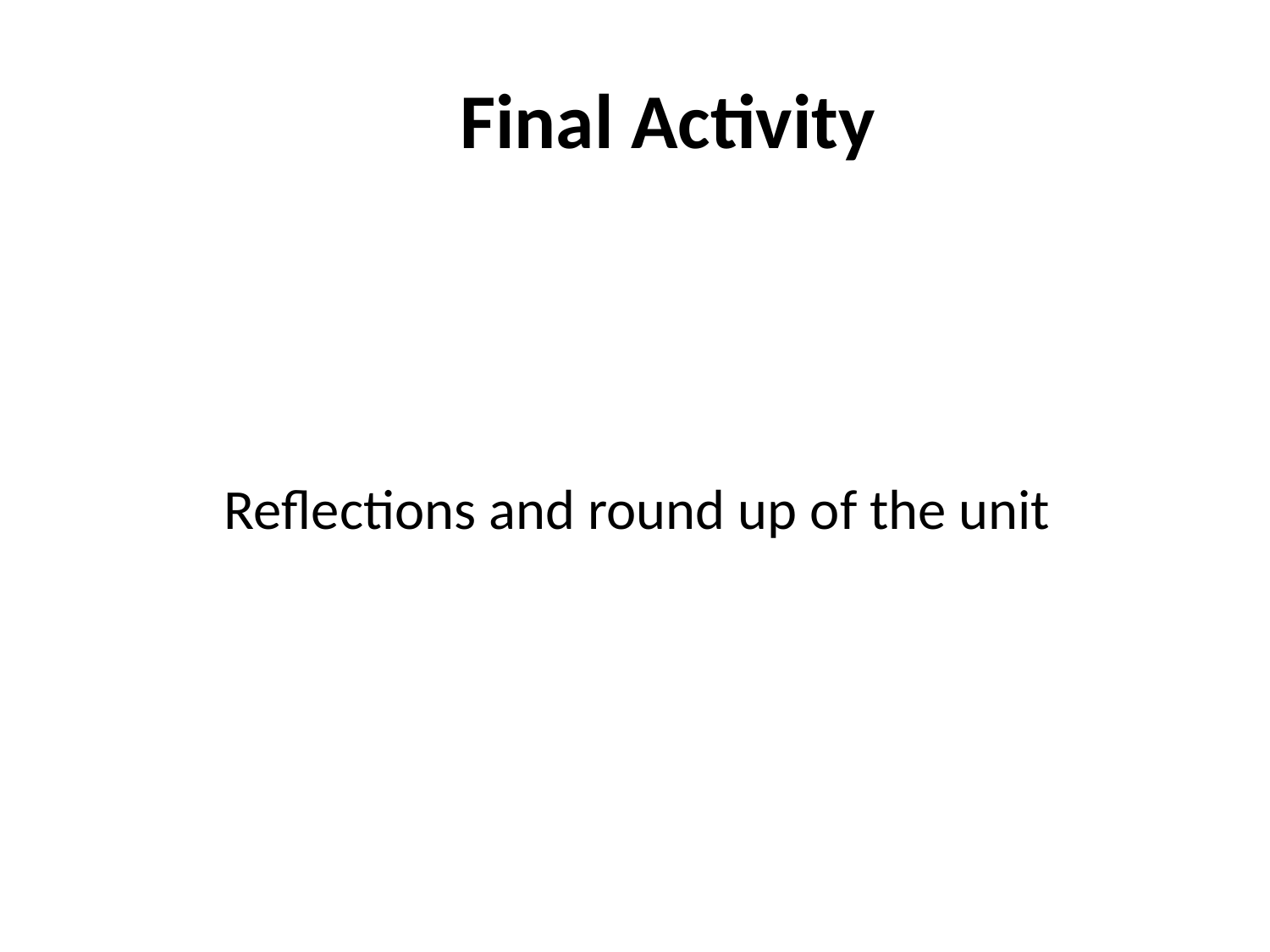

Final Activity

Reflections and round up of the unit